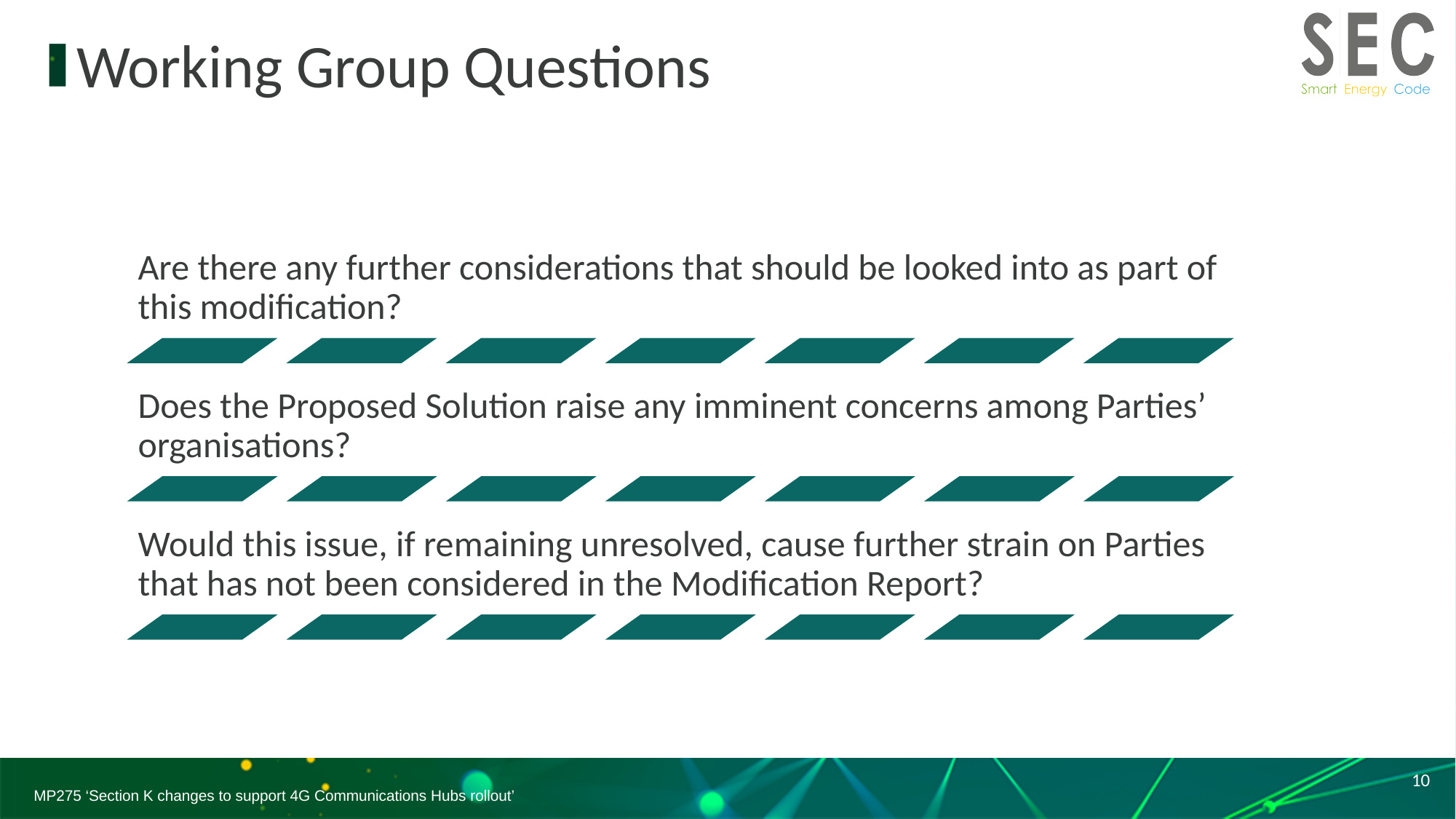

# Working Group Questions
Are there any further considerations that should be looked into as part of this modification?
Does the Proposed Solution raise any imminent concerns among Parties’ organisations?
Would this issue, if remaining unresolved, cause further strain on Parties that has not been considered in the Modification Report?
10
MP275 ‘Section K changes to support 4G Communications Hubs rollout’